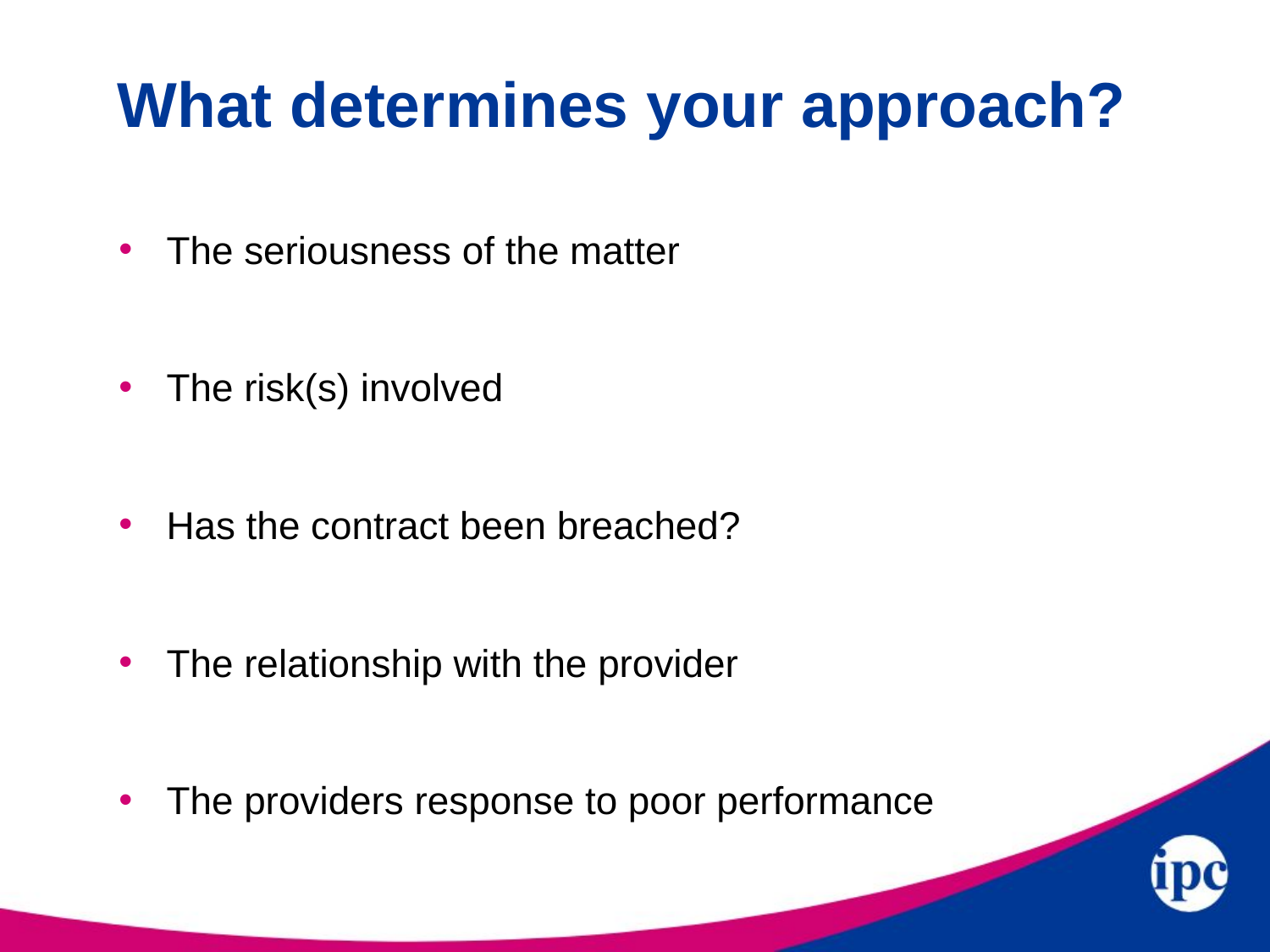

# What determines your approach?
The seriousness of the matter

The risk(s) involved

Has the contract been breached?

The relationship with the provider

The providers response to poor performance